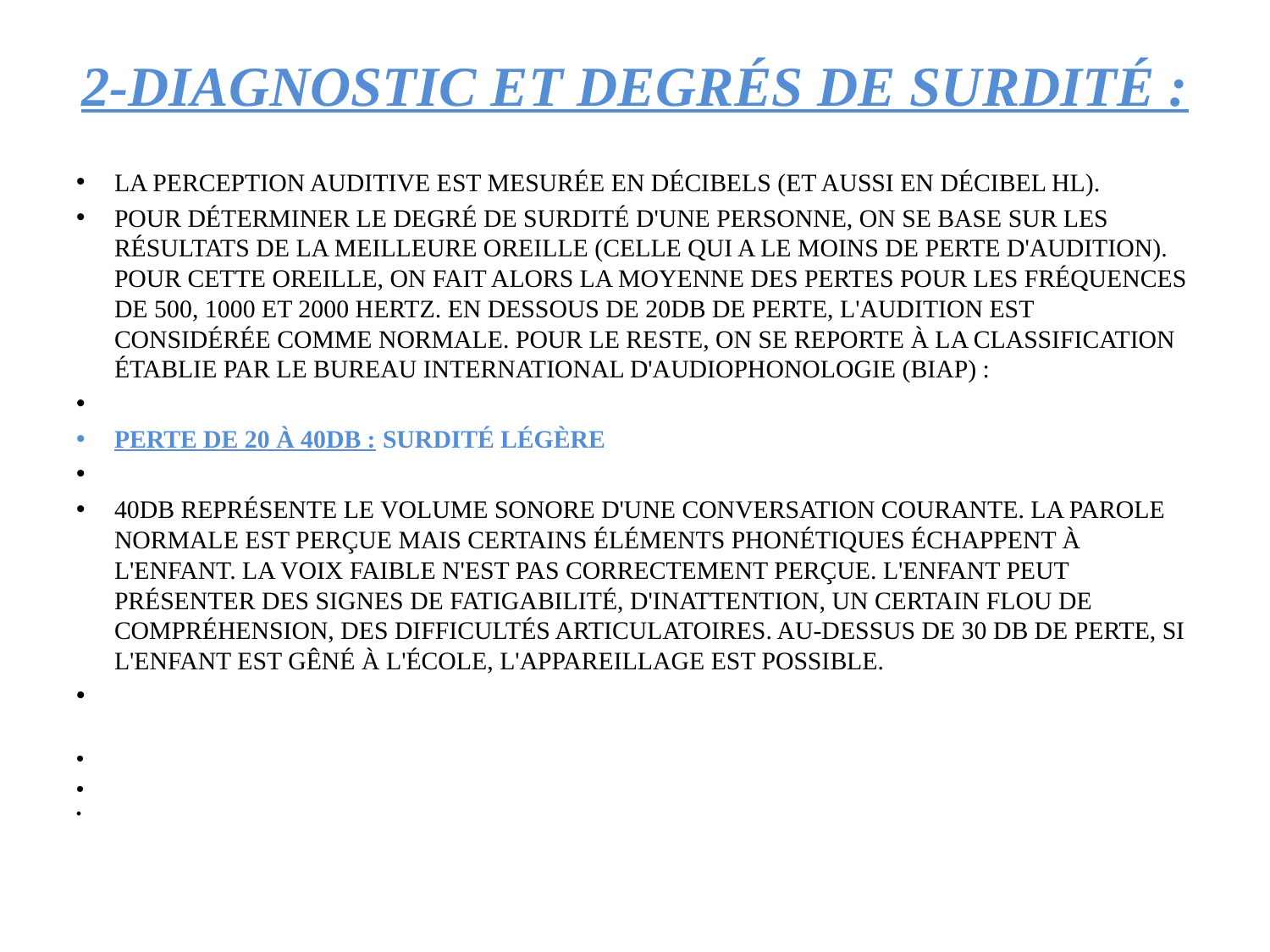

# 2-Diagnostic et Degrés de Surdité :

La perception auditive est mesurée en décibels (et aussi en décibel HL).
Pour déterminer le degré de surdité d'une personne, on se base sur les résultats de la meilleure oreille (celle qui a le moins de perte d'audition). Pour cette oreille, on fait alors la moyenne des pertes pour les fréquences de 500, 1000 et 2000 Hertz. En dessous de 20dB de perte, l'audition est considérée comme normale. Pour le reste, on se reporte à la classification établie par le Bureau International d'Audiophonologie (BIAP) :

Perte de 20 à 40dB : Surdité légère

40dB représente le volume sonore d'une conversation courante. La parole normale est perçue mais certains éléments phonétiques échappent à l'enfant. La voix faible n'est pas correctement perçue. L'enfant peut présenter des signes de fatigabilité, d'inattention, un certain flou de compréhension, des difficultés articulatoires. Au-dessus de 30 dB de perte, si l'enfant est gêné à l'école, l'appareillage est possible.